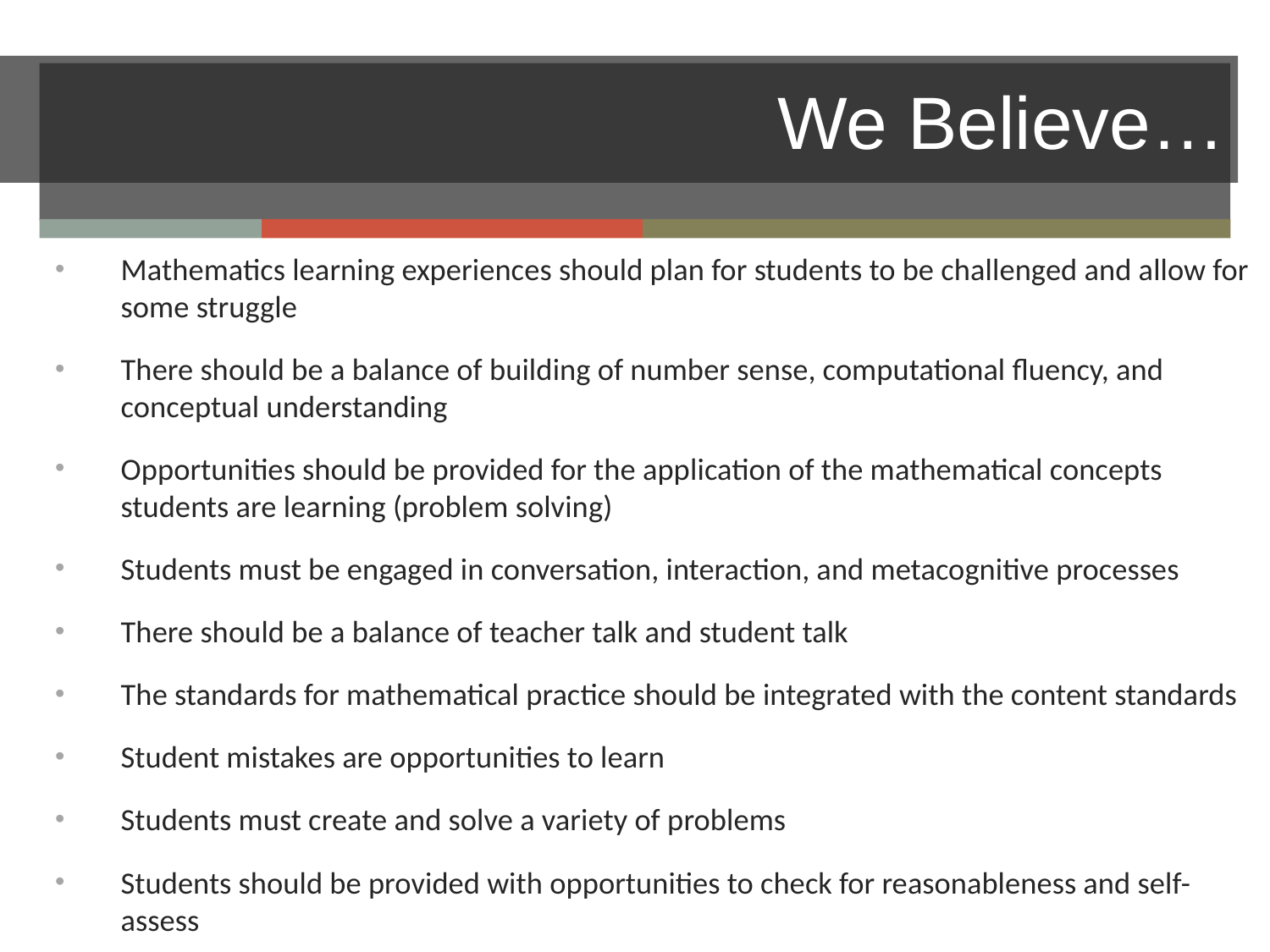

# We Believe…
Mathematics learning experiences should plan for students to be challenged and allow for some struggle
There should be a balance of building of number sense, computational fluency, and conceptual understanding
Opportunities should be provided for the application of the mathematical concepts students are learning (problem solving)
Students must be engaged in conversation, interaction, and metacognitive processes
There should be a balance of teacher talk and student talk
The standards for mathematical practice should be integrated with the content standards
Student mistakes are opportunities to learn
Students must create and solve a variety of problems
Students should be provided with opportunities to check for reasonableness and self-assess